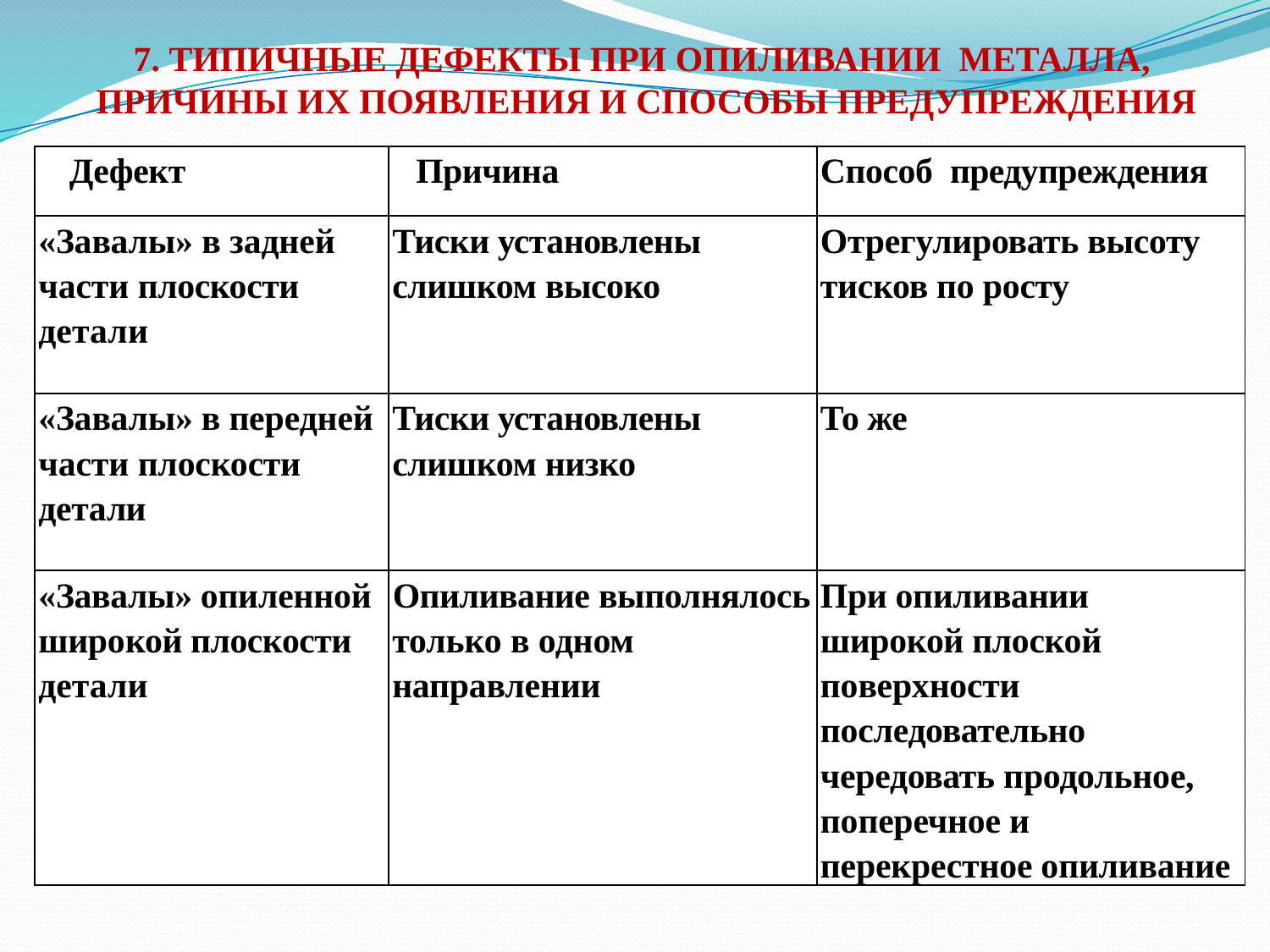

# 7. ТИПИЧНЫЕ ДЕФЕКТЫ ПРИ ОПИЛИВАНИИ  МЕТАЛЛА,  ПРИЧИНЫ ИХ ПОЯВЛЕНИЯ И СПОСОБЫ ПРЕДУПРЕЖДЕНИЯ
| Дефект | Причина | Способ предупреждения |
| --- | --- | --- |
| «Завалы» в задней части плоскости детали | Тиски установлены слишком высоко | Отрегулировать высоту тисков по росту |
| «Завалы» в передней части плоскости детали | Тиски установлены слишком низко | То же |
| «Завалы» опиленной широкой плоскости детали | Опиливание выполнялось только в одном направлении | При опиливании широкой плоской поверхности последовательно чередовать продольное, поперечное и перекрестное опиливание |